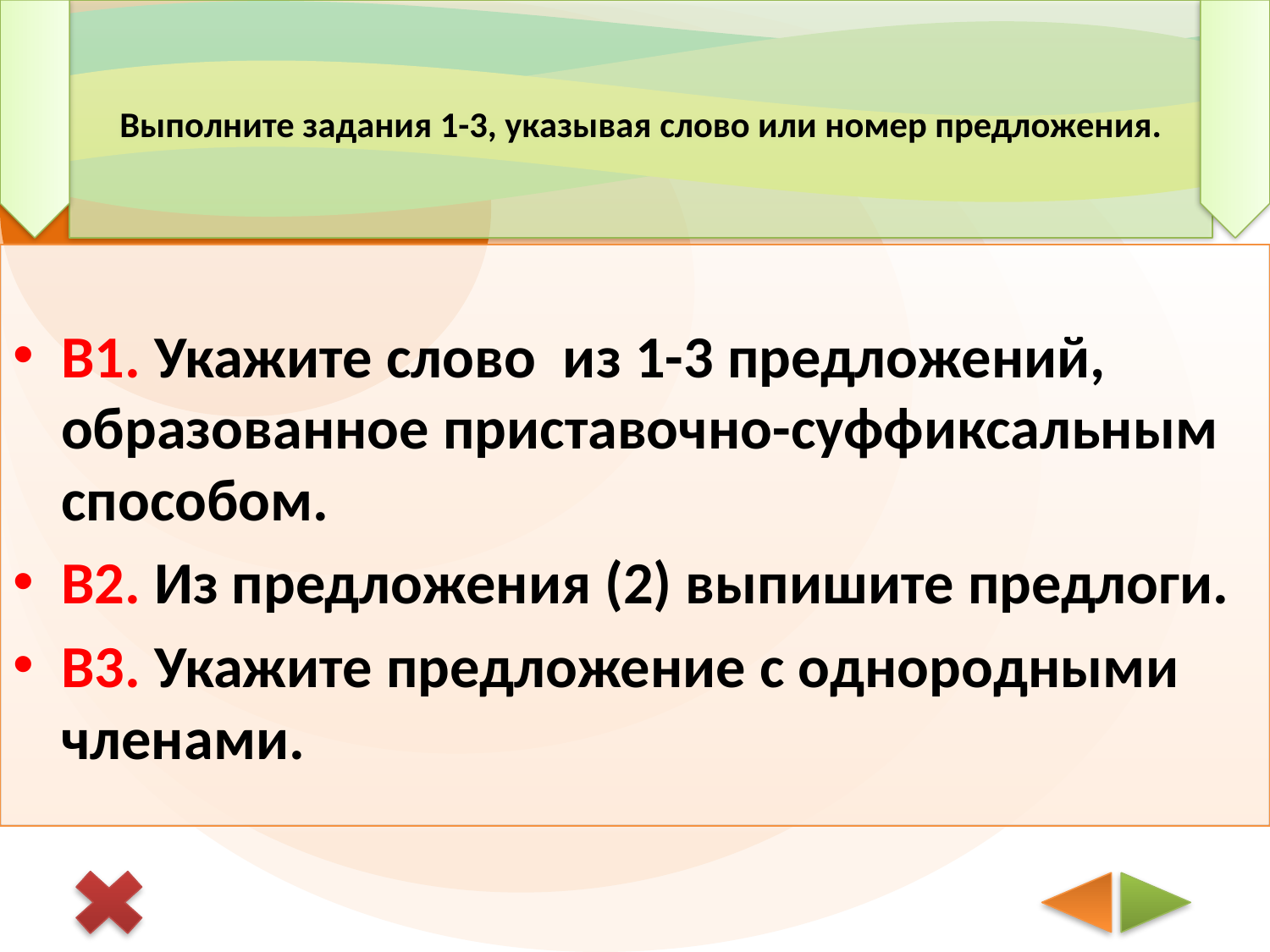

# Выполните задания 1-3, указывая слово или номер предложения.

В1. Укажите слово  из 1-3 предложений, образованное приставочно-суффиксальным способом.
В2. Из предложения (2) выпишите предлоги.
В3. Укажите предложение с однородными членами.